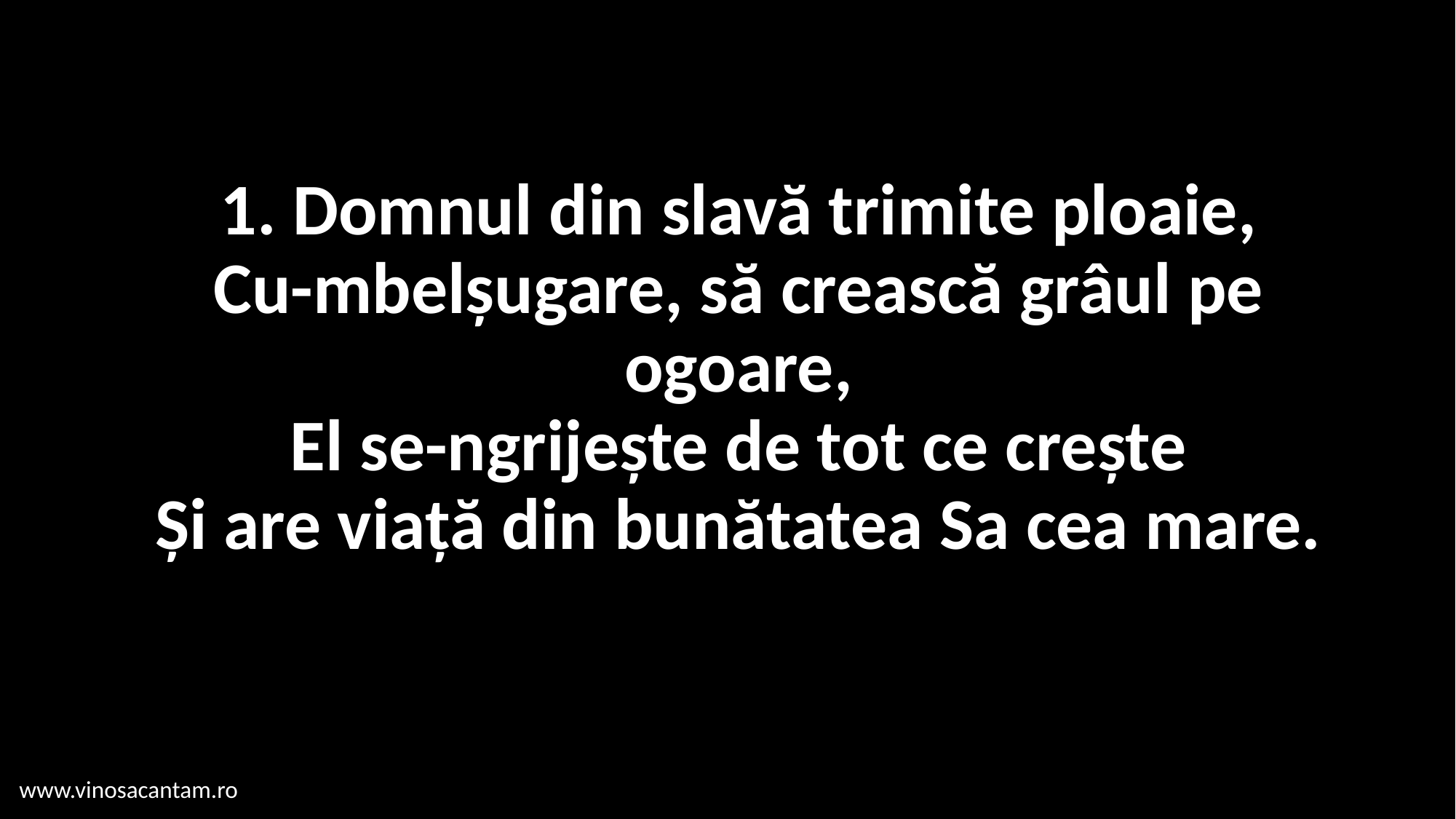

# 1. Domnul din slavă trimite ploaie, Cu-mbelșugare, să crească grâul pe ogoare, El se-ngrijește de tot ce crește Și are viață din bunătatea Sa cea mare.
www.vinosacantam.ro